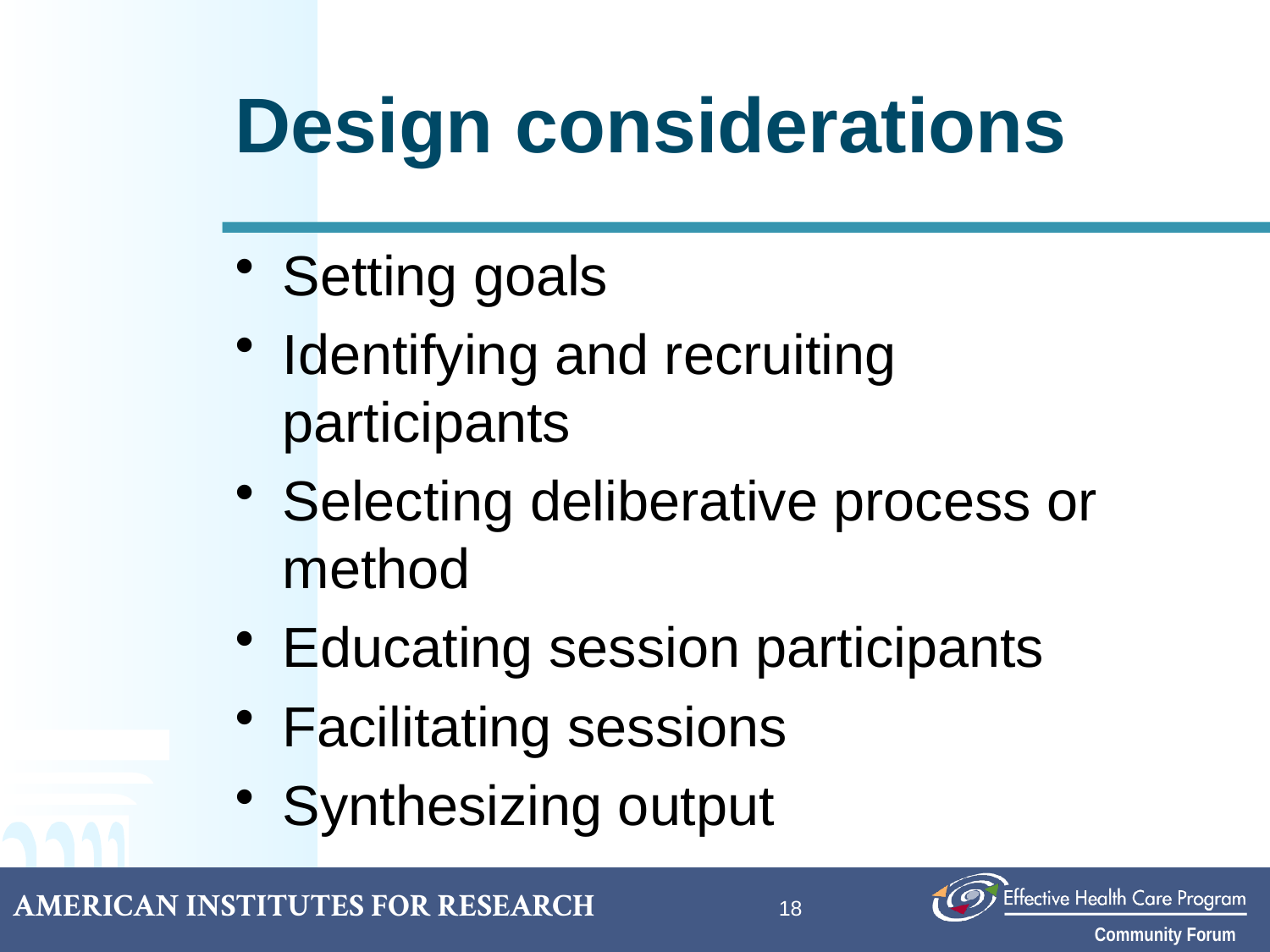

# Design considerations
Setting goals
Identifying and recruiting participants
Selecting deliberative process or method
Educating session participants
Facilitating sessions
Synthesizing output